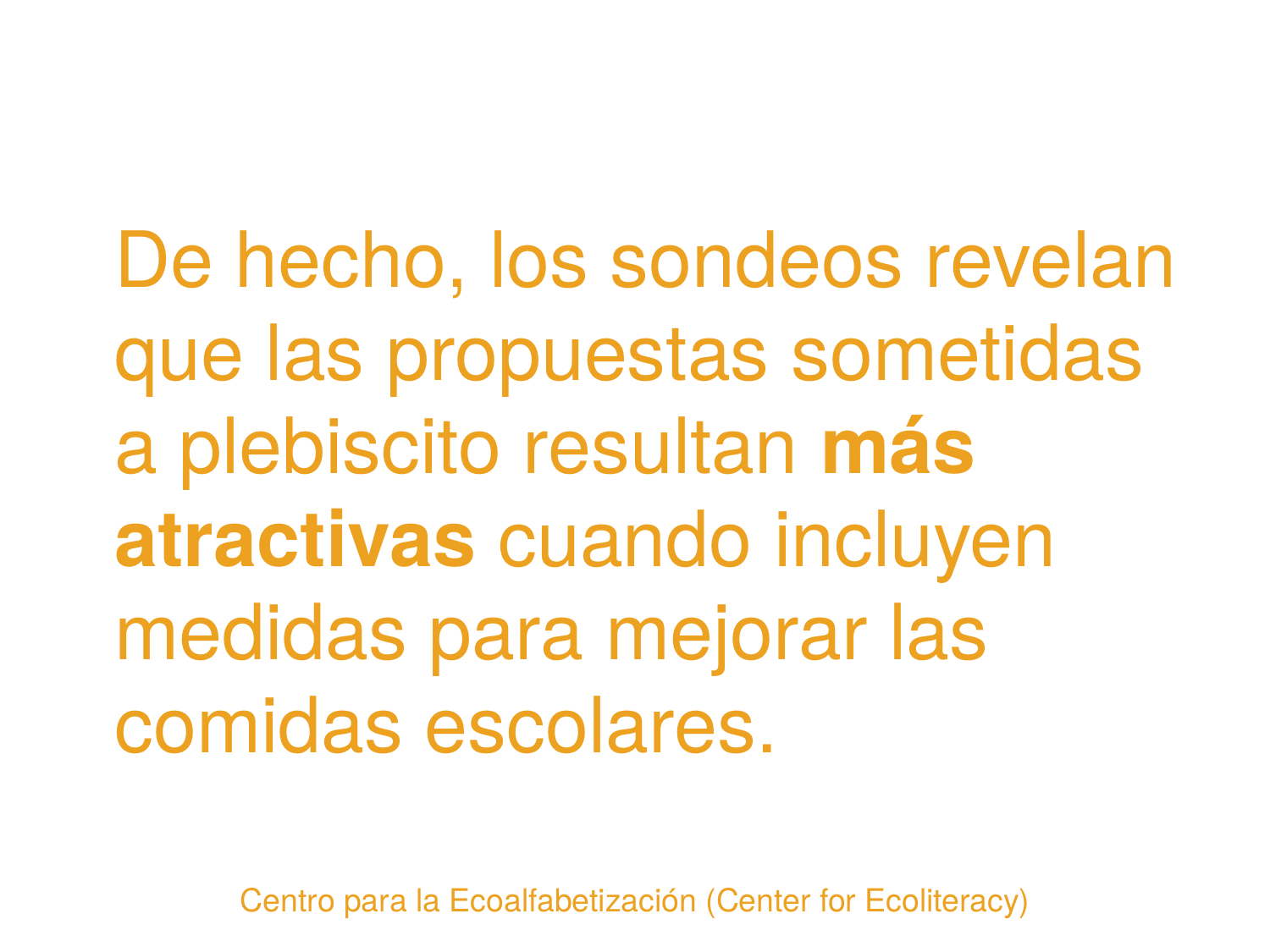

De hecho, los sondeos revelan que las propuestas sometidas a plebiscito resultan más atractivas cuando incluyen medidas para mejorar las comidas escolares.
Centro para la Ecoalfabetización (Center for Ecoliteracy)